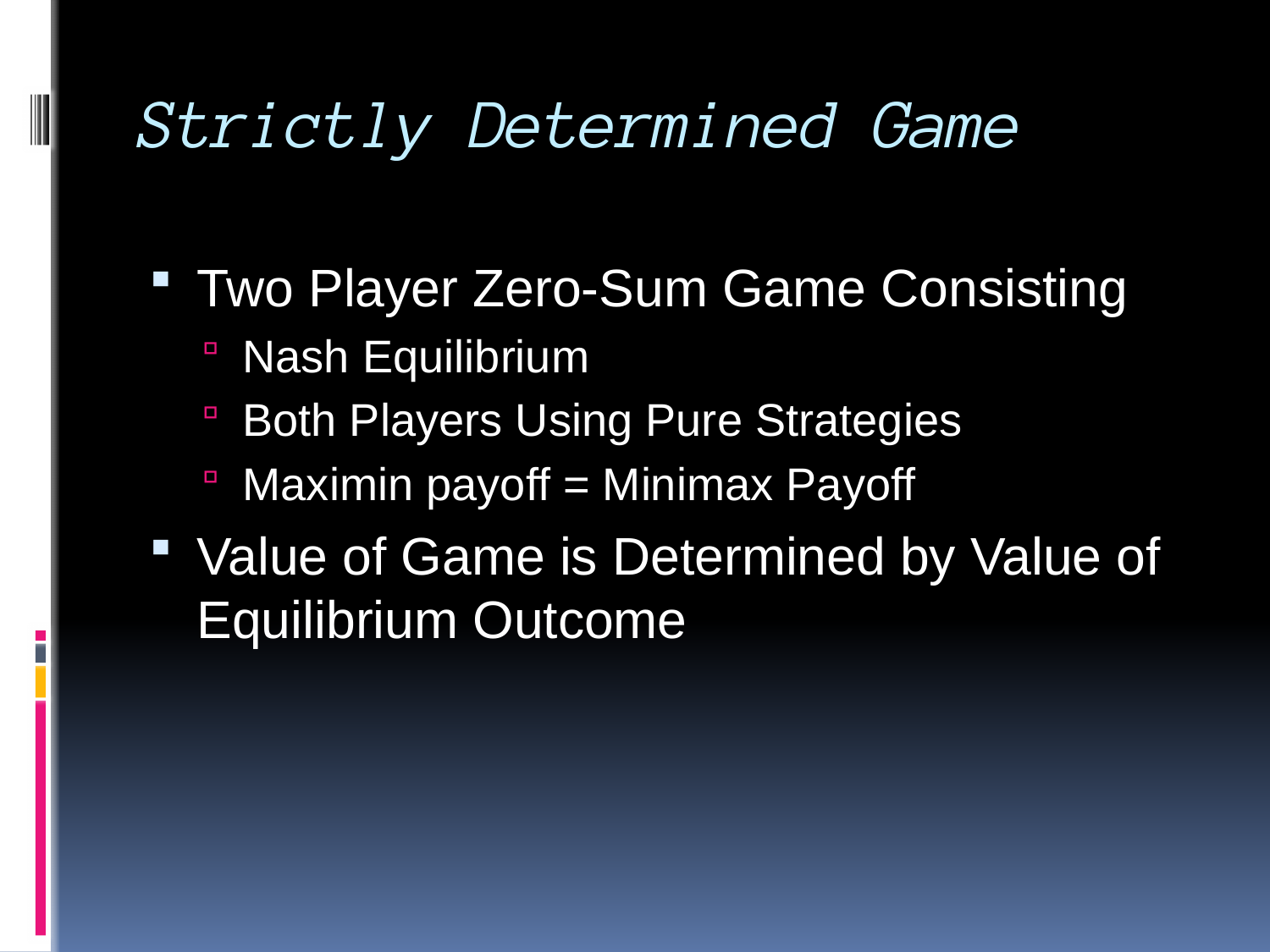

# Strictly Determined Game
Two Player Zero-Sum Game Consisting
Nash Equilibrium
Both Players Using Pure Strategies
Maximin payoff = Minimax Payoff
Value of Game is Determined by Value of Equilibrium Outcome